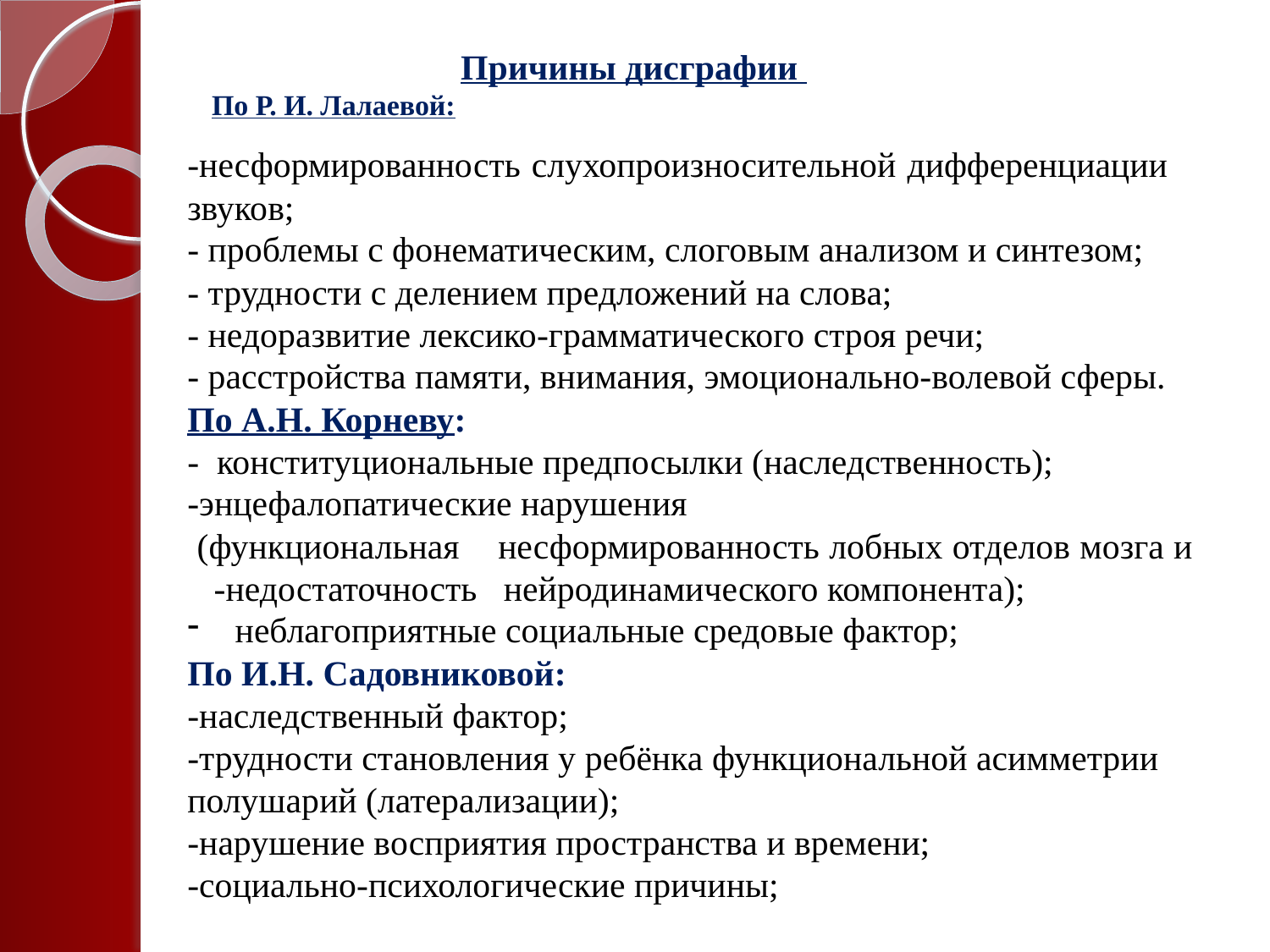

# Причины дисграфии По Р. И. Лалаевой:
-несформированность слухопроизносительной дифференциации     звуков;
- проблемы с фонематическим, слоговым анализом и синтезом;
- трудности с делением предложений на слова;
- недоразвитие лексико-грамматического строя речи;
- расстройства памяти, внимания, эмоционально-волевой сферы.
По А.Н. Корневу:
-  конституциональные предпосылки (наследственность);
-энцефалопатические нарушения
 (функциональная    несформированность лобных отделов мозга и      -недостаточность   нейродинамического компонента);
неблагоприятные социальные средовые фактор;
По И.Н. Садовниковой:
-наследственный фактор;
-трудности становления у ребёнка функциональной асимметрии       полушарий (латерализации);
-нарушение восприятия пространства и времени;
-социально-психологические причины;